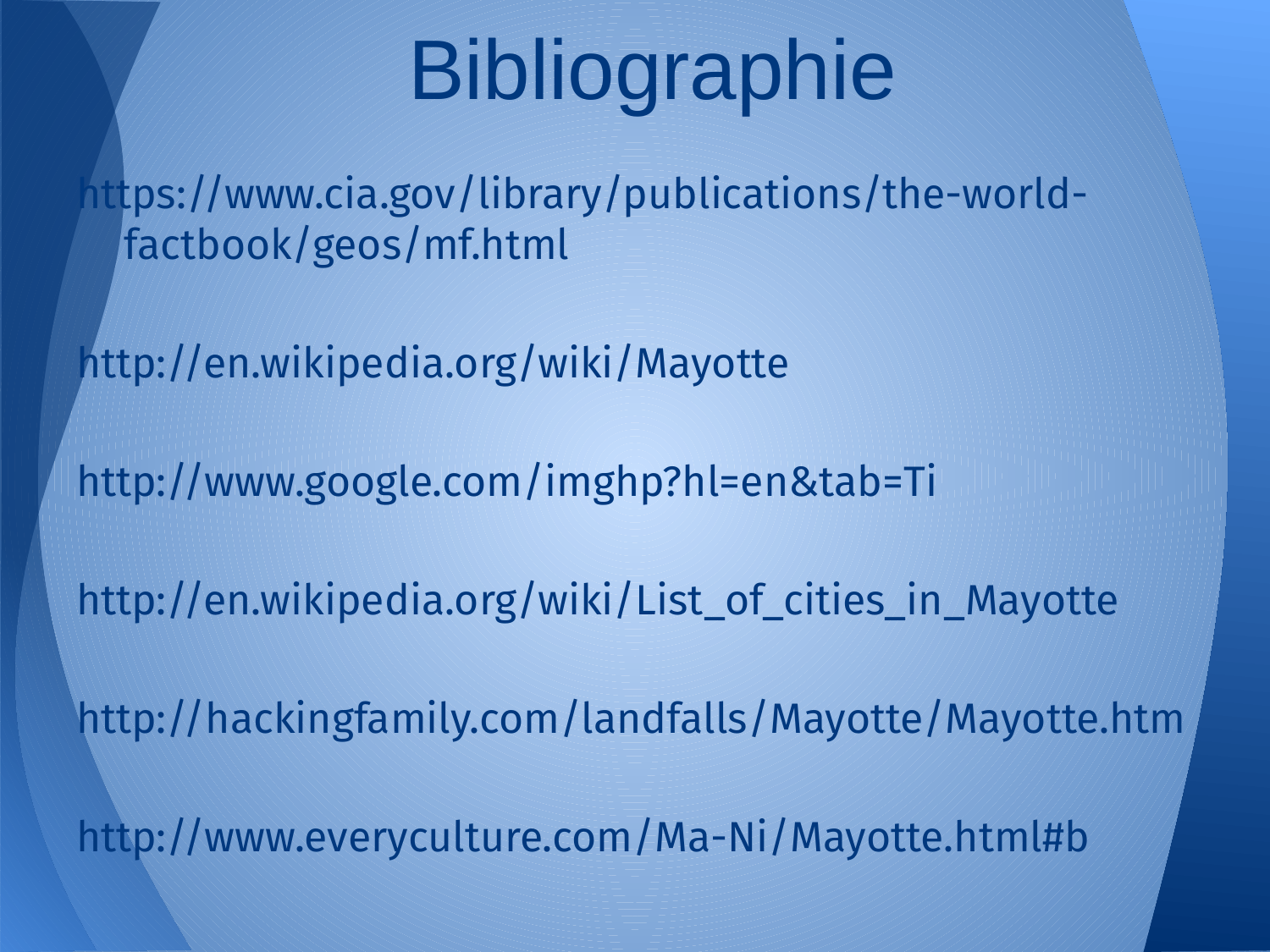

# Bibliographie
https://www.cia.gov/library/publications/the-world-factbook/geos/mf.html

http://en.wikipedia.org/wiki/Mayotte

http://www.google.com/imghp?hl=en&tab=Ti

http://en.wikipedia.org/wiki/List_of_cities_in_Mayotte

http://hackingfamily.com/landfalls/Mayotte/Mayotte.htm

http://www.everyculture.com/Ma-Ni/Mayotte.html#b